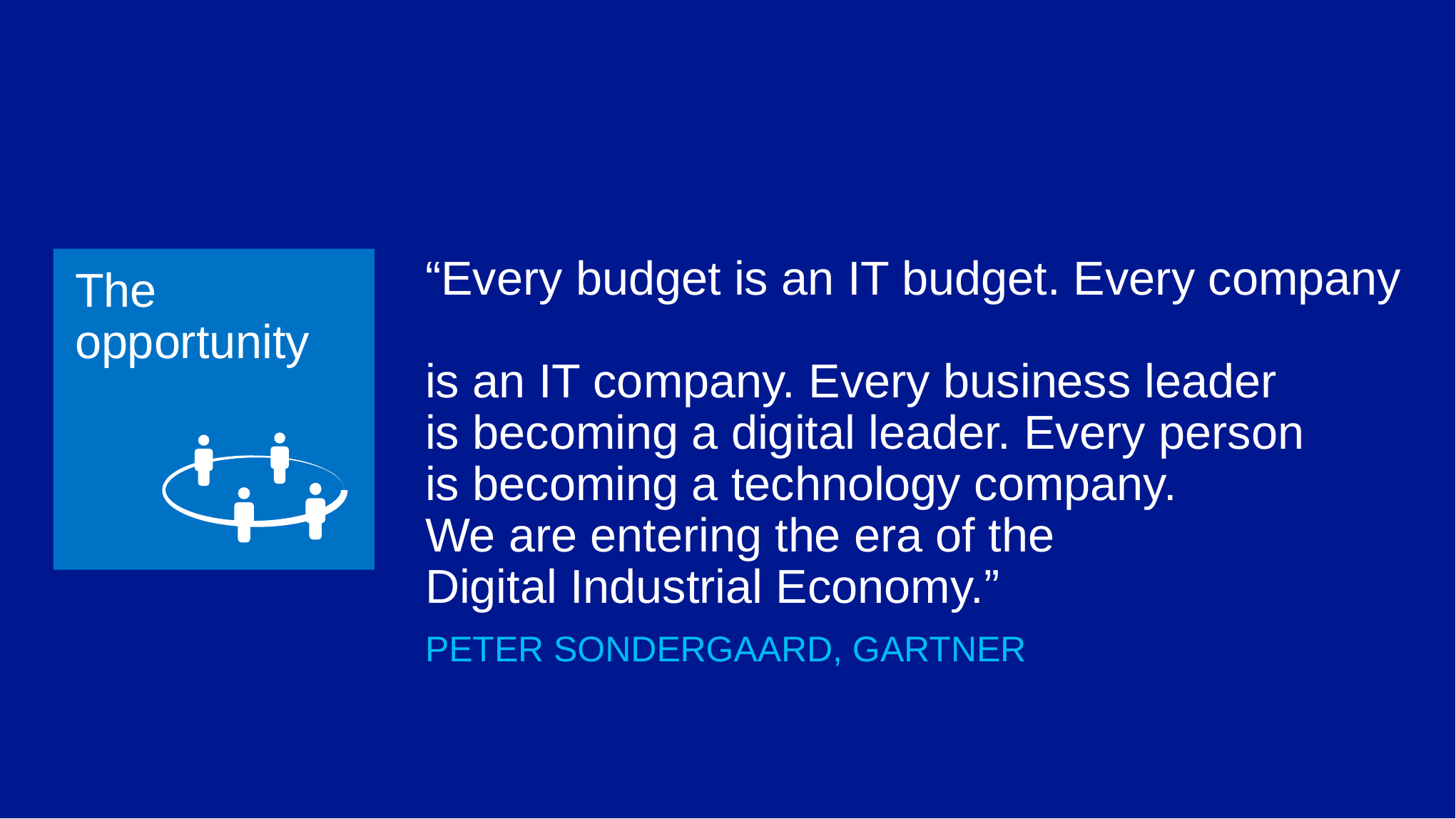

The opportunity
“Every budget is an IT budget. Every company
is an IT company. Every business leader
is becoming a digital leader. Every person
is becoming a technology company.
We are entering the era of the
Digital Industrial Economy.”
PETER SONDERGAARD, GARTNER